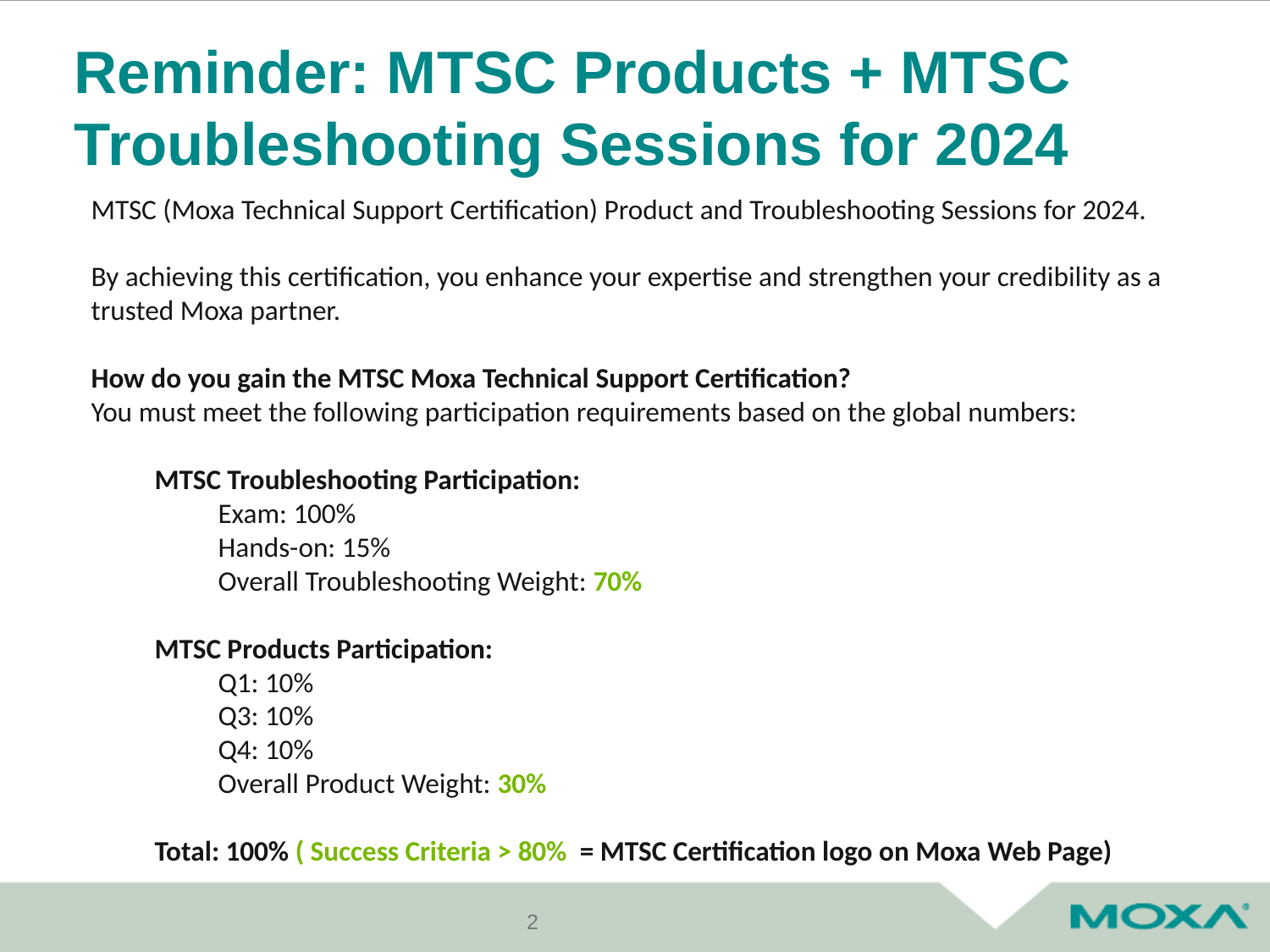

# Reminder: MTSC Products + MTSC Troubleshooting Sessions for 2024
MTSC (Moxa Technical Support Certification) Product and Troubleshooting Sessions for 2024.

By achieving this certification, you enhance your expertise and strengthen your credibility as a trusted Moxa partner.

How do you gain the MTSC Moxa Technical Support Certification?
You must meet the following participation requirements based on the global numbers:

MTSC Troubleshooting Participation:
Exam: 100%
Hands-on: 15%
Overall Troubleshooting Weight: 70%

MTSC Products Participation:
Q1: 10%
Q3: 10%
Q4: 10%
Overall Product Weight: 30%

Total: 100% ( Success Criteria > 80%  = MTSC Certification logo on Moxa Web Page)

2